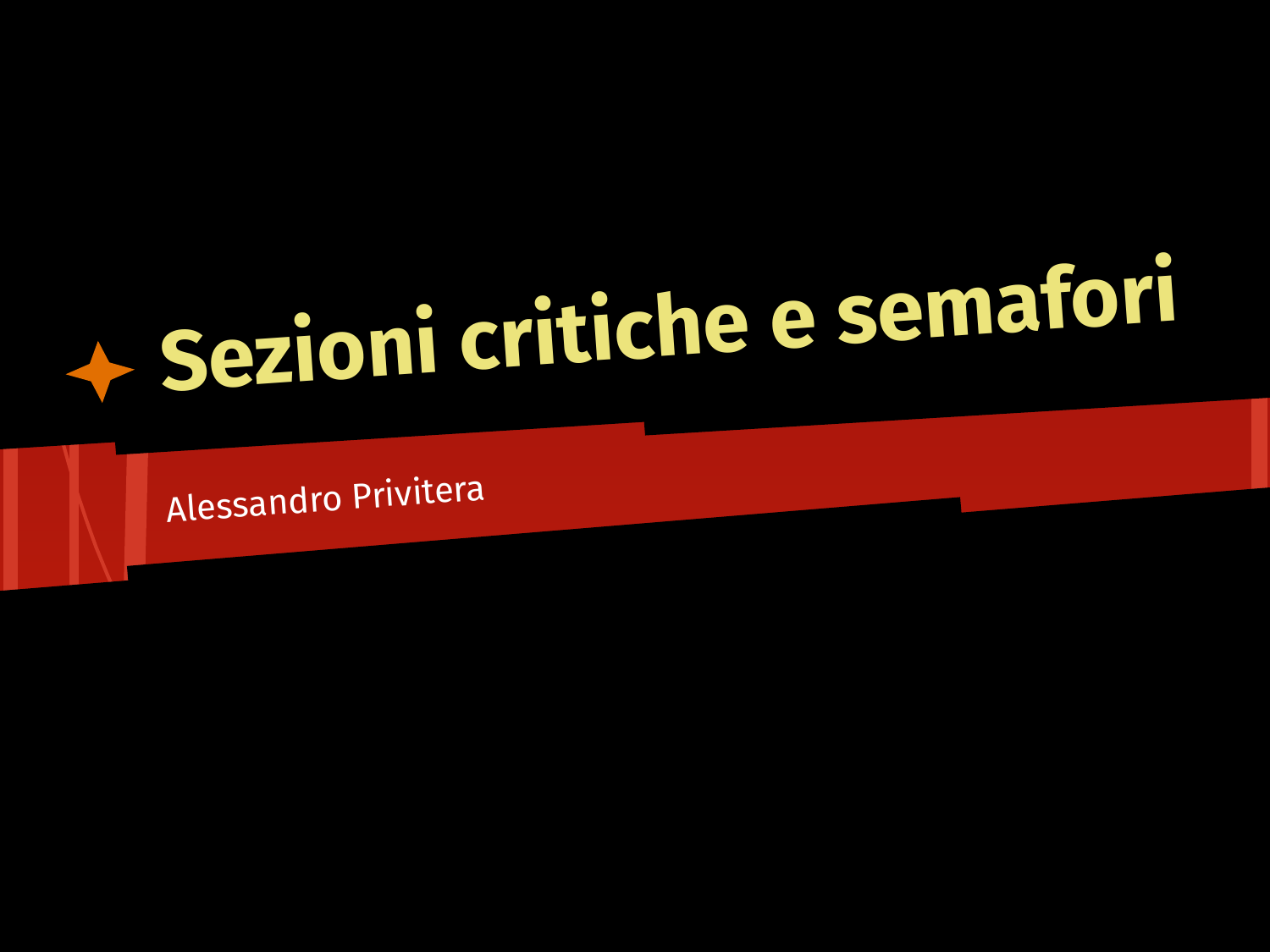

# Sezioni critiche e semafori
Alessandro Privitera